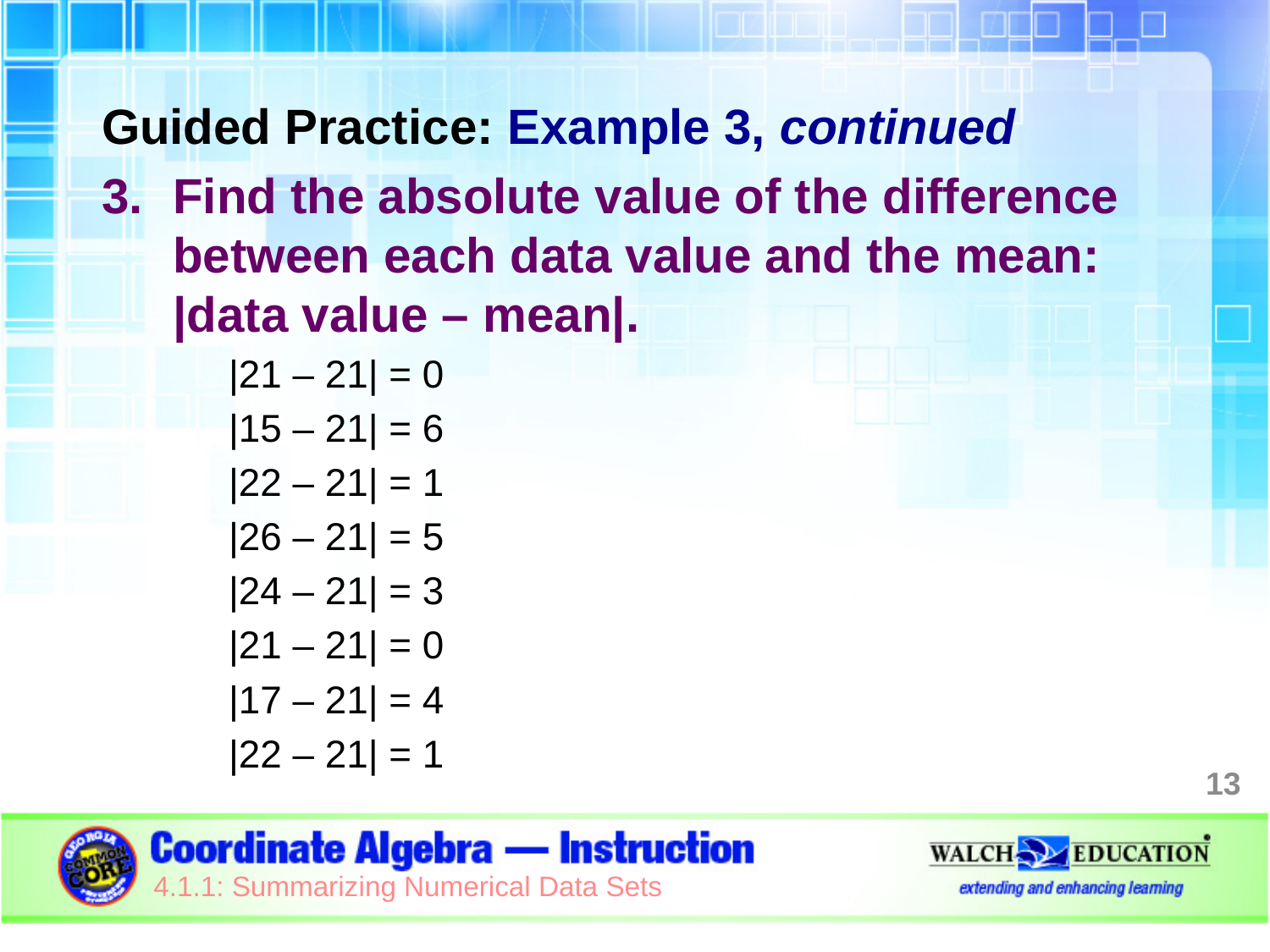

Guided Practice: Example 3, continued
Find the absolute value of the difference between each data value and the mean:
|data value – mean|.
|21 – 21| = 0
|15 – 21| = 6
|22 – 21| = 1
|26 – 21| = 5
|24 – 21| = 3
|21 – 21| = 0
|17 – 21| = 4
|22 – 21| = 1
13
4.1.1: Summarizing Numerical Data Sets